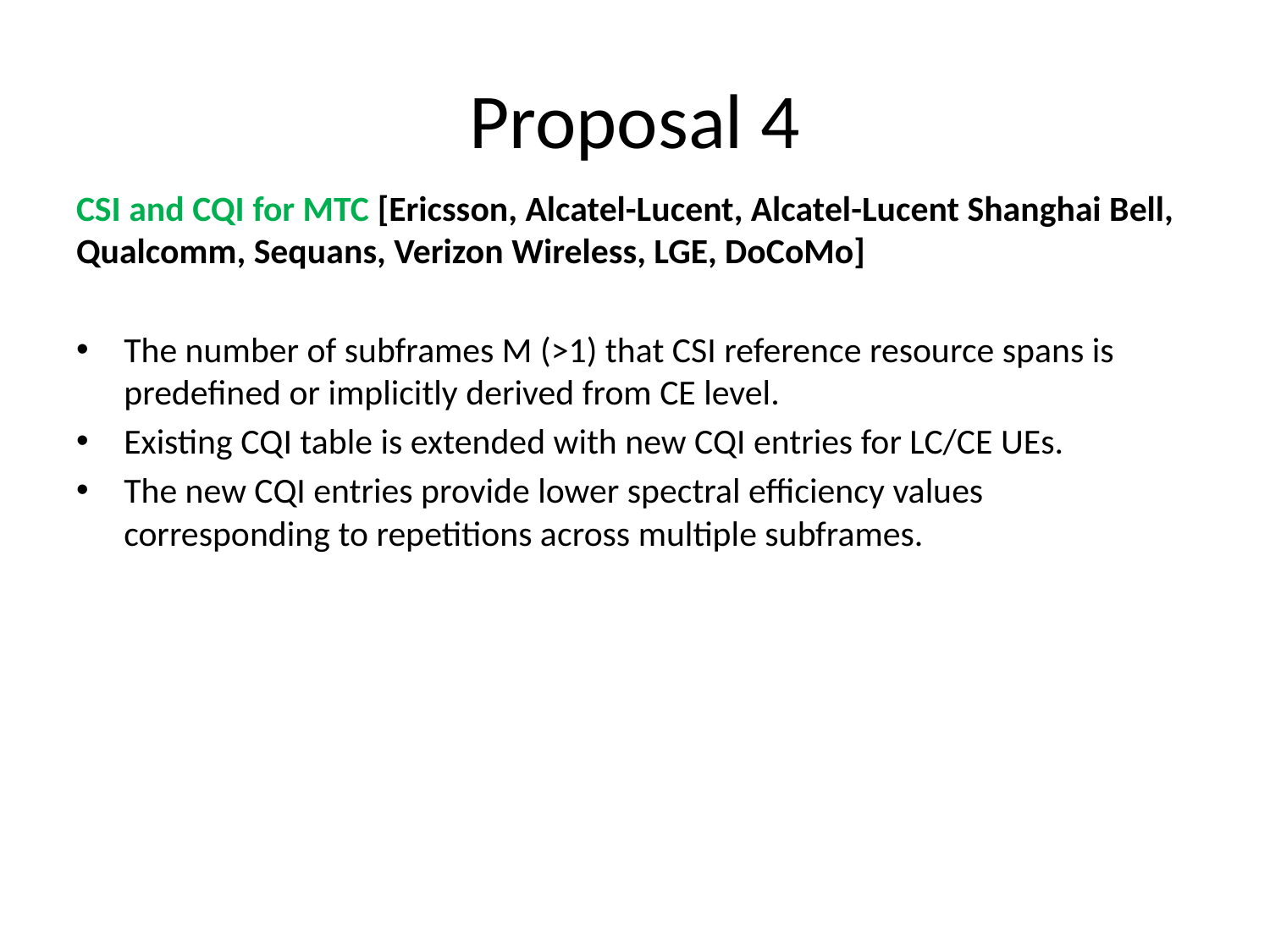

# Proposal 4
CSI and CQI for MTC [Ericsson, Alcatel-Lucent, Alcatel-Lucent Shanghai Bell, Qualcomm, Sequans, Verizon Wireless, LGE, DoCoMo]

The number of subframes M (>1) that CSI reference resource spans is predefined or implicitly derived from CE level.
Existing CQI table is extended with new CQI entries for LC/CE UEs.
The new CQI entries provide lower spectral efficiency values corresponding to repetitions across multiple subframes.